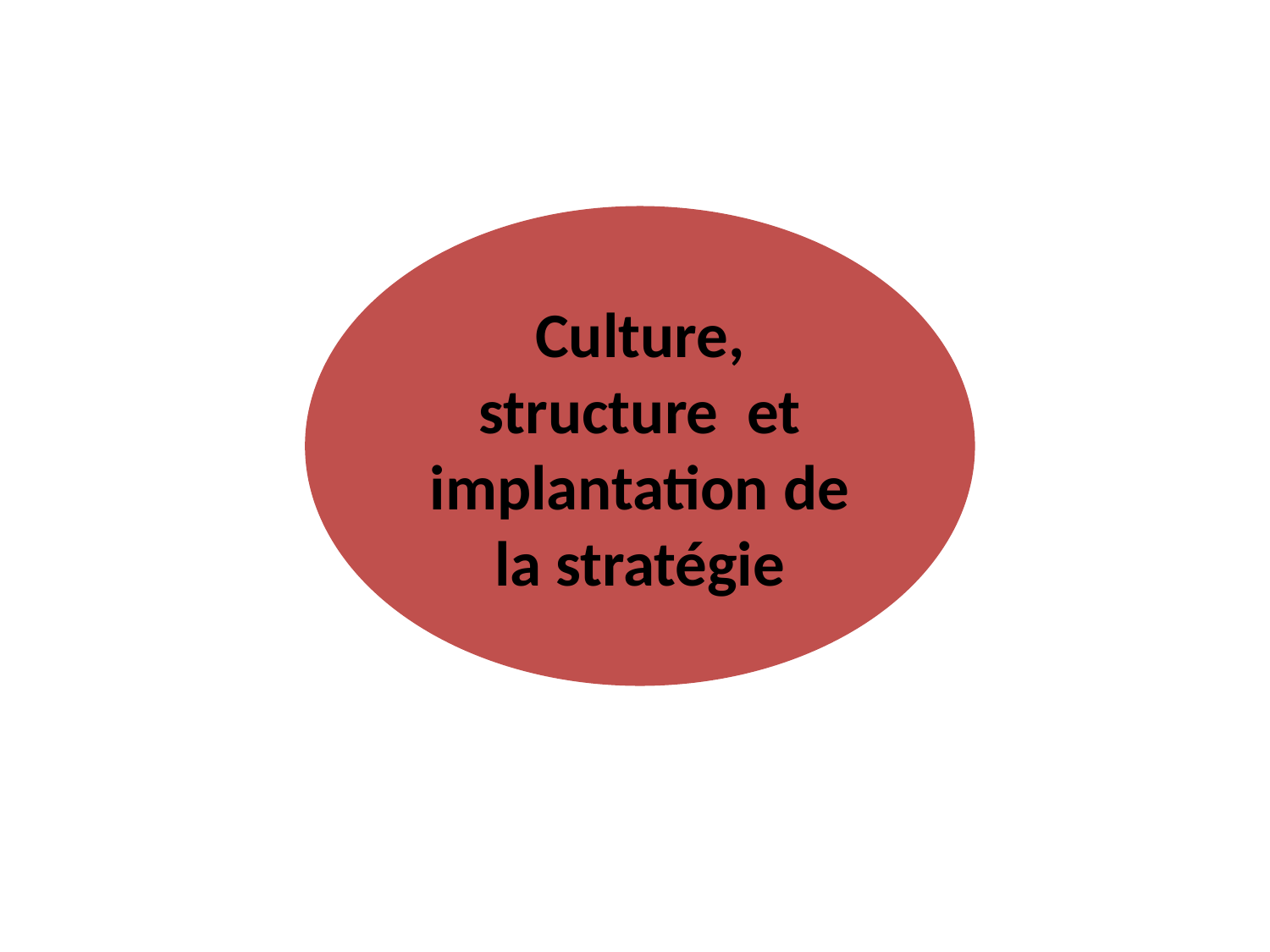

Culture, structure  et implantation de la stratégie